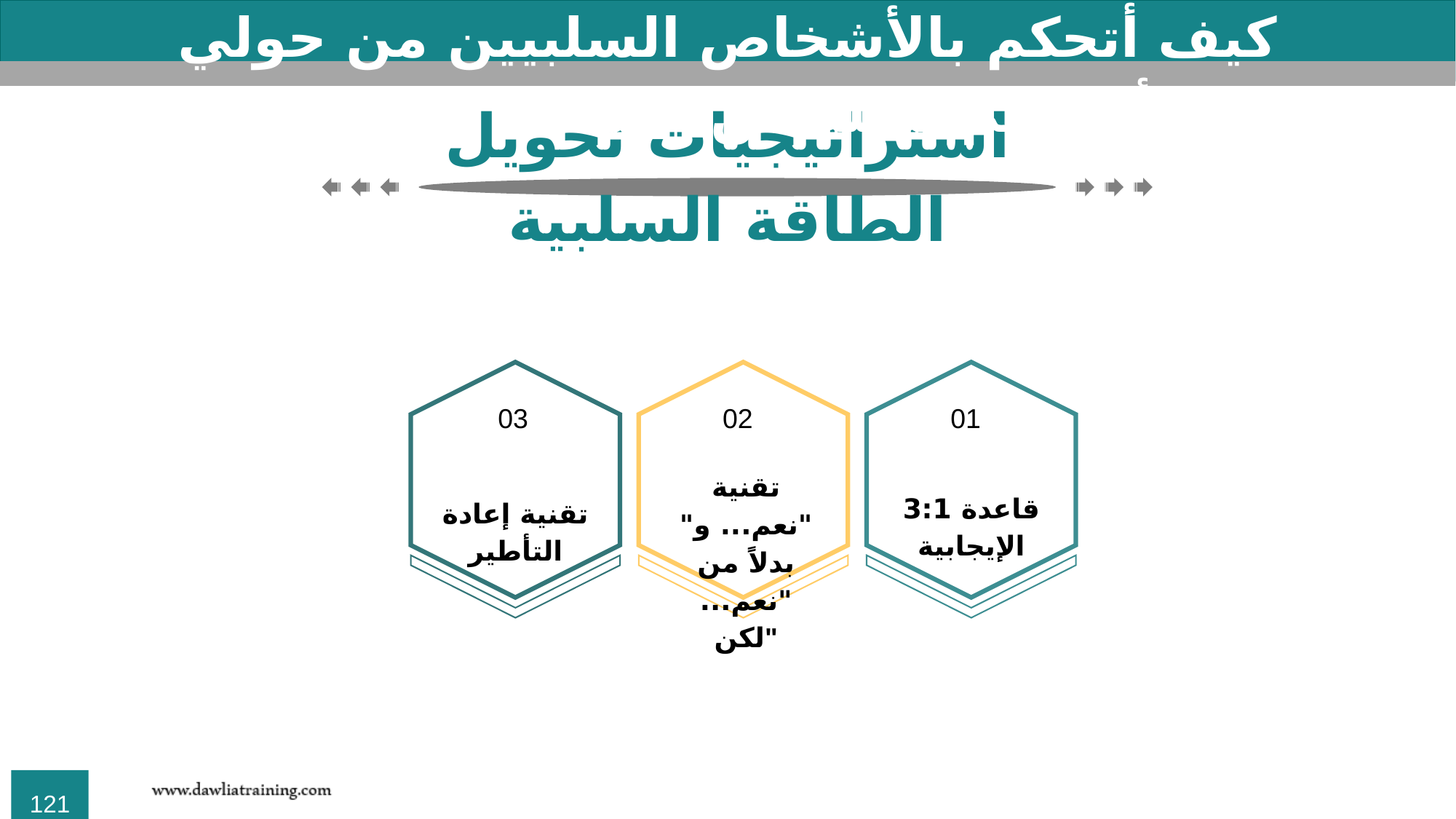

كيف أتحكم بالأشخاص السلبيين من حولي وأحولهم لكتلة من النشاط والقوة؟
استراتيجيات تحويل الطاقة السلبية

02
تقنية "نعم... و" بدلاً من "نعم... لكن"

03
تقنية إعادة التأطير

01
قاعدة 3:1 الإيجابية